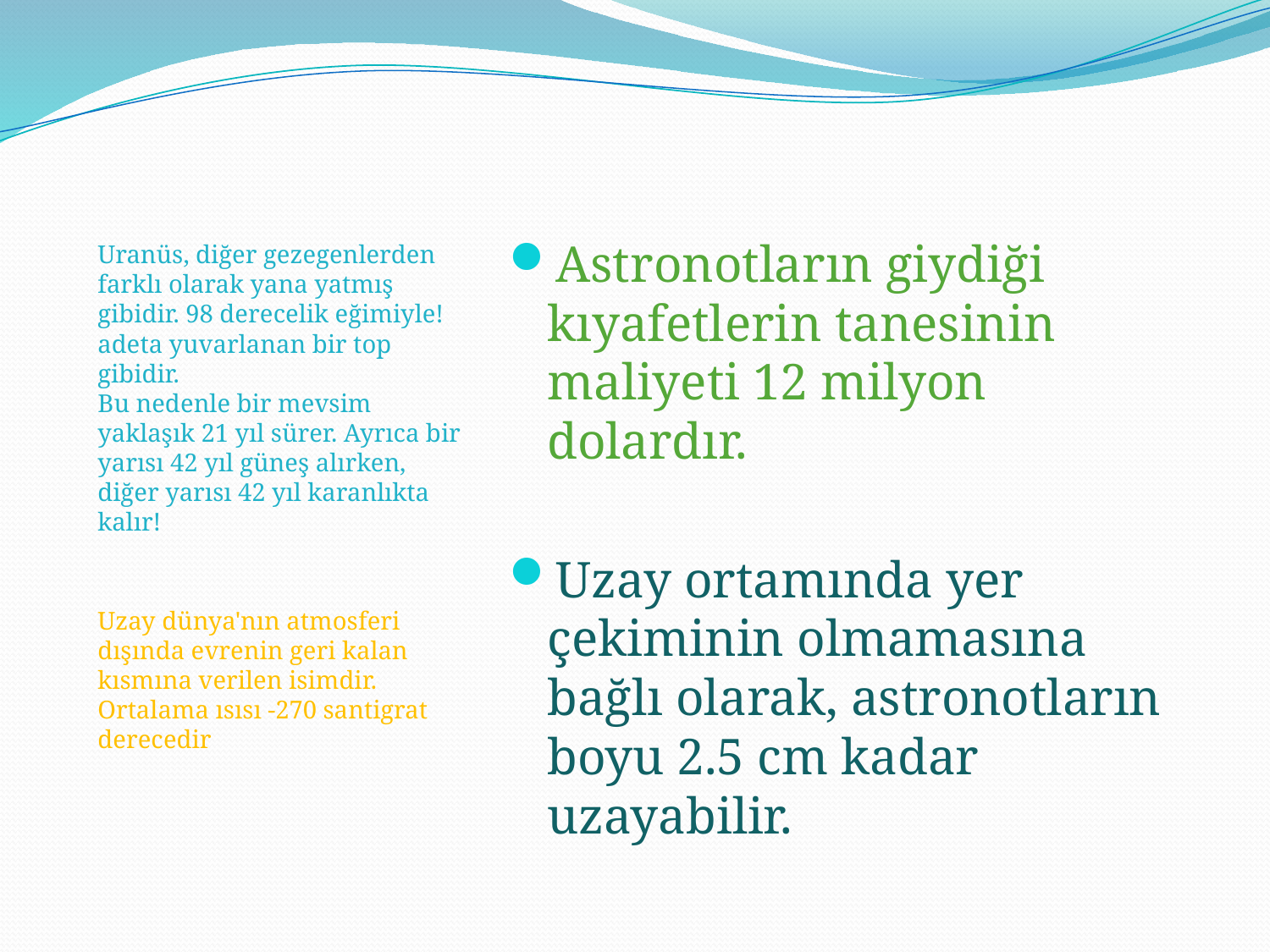

#
Uranüs, diğer gezegenlerden farklı olarak yana yatmış gibidir. 98 derecelik eğimiyle! adeta yuvarlanan bir top gibidir.
Bu nedenle bir mevsim yaklaşık 21 yıl sürer. Ayrıca bir yarısı 42 yıl güneş alırken, diğer yarısı 42 yıl karanlıkta kalır!

Uzay dünya'nın atmosferi dışında evrenin geri kalan kısmına verilen isimdir. Ortalama ısısı -270 santigrat derecedir
Astronotların giydiği kıyafetlerin tanesinin maliyeti 12 milyon dolardır.

Uzay ortamında yer çekiminin olmamasına bağlı olarak, astronotların boyu 2.5 cm kadar uzayabilir.